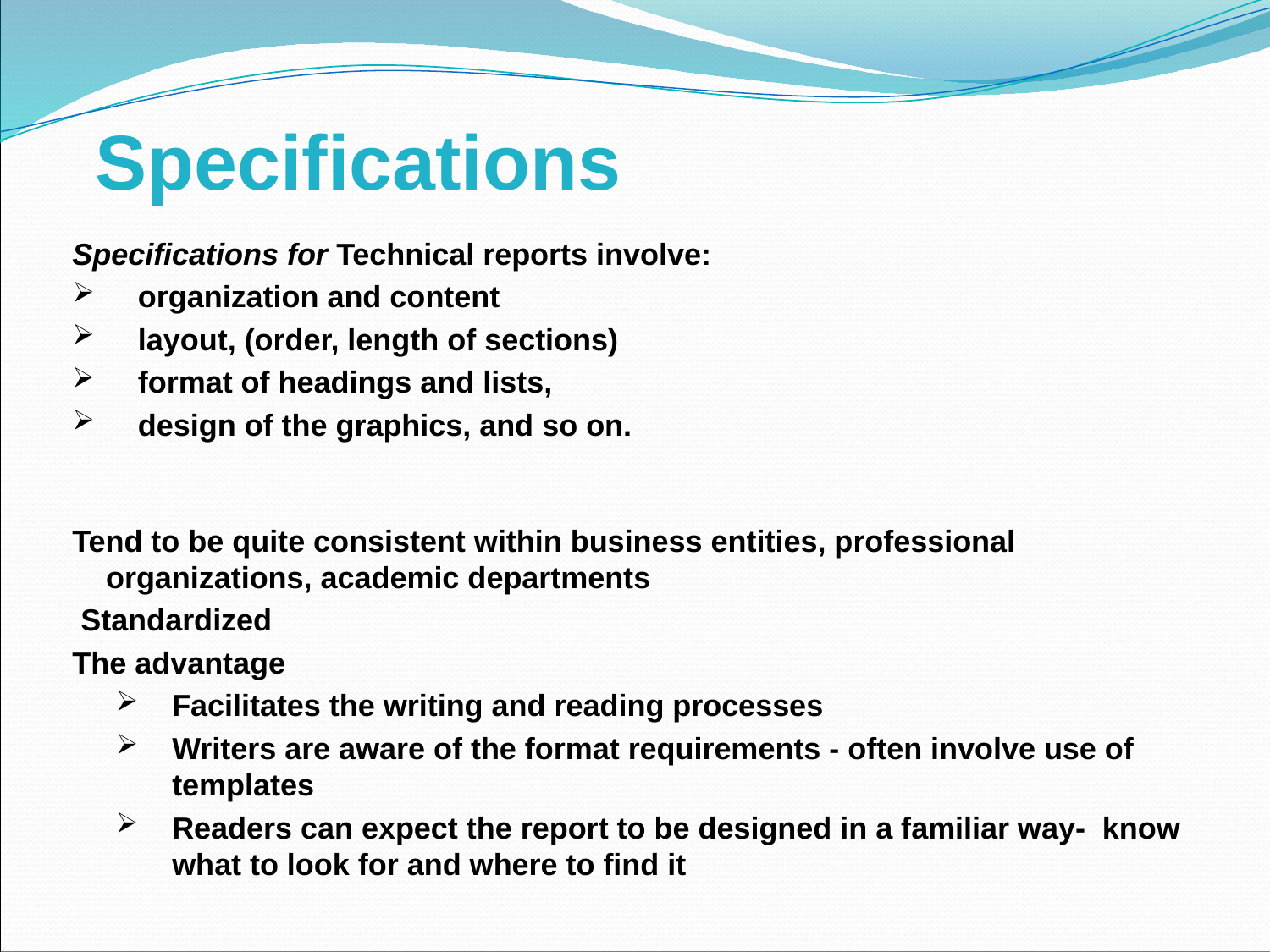

# Specifications
Specifications for Technical reports involve:
organization and content
layout, (order, length of sections)
format of headings and lists,
design of the graphics, and so on.

Tend to be quite consistent within business entities, professional organizations, academic departments
 Standardized
The advantage
Facilitates the writing and reading processes
Writers are aware of the format requirements - often involve use of templates
Readers can expect the report to be designed in a familiar way-  know what to look for and where to find it